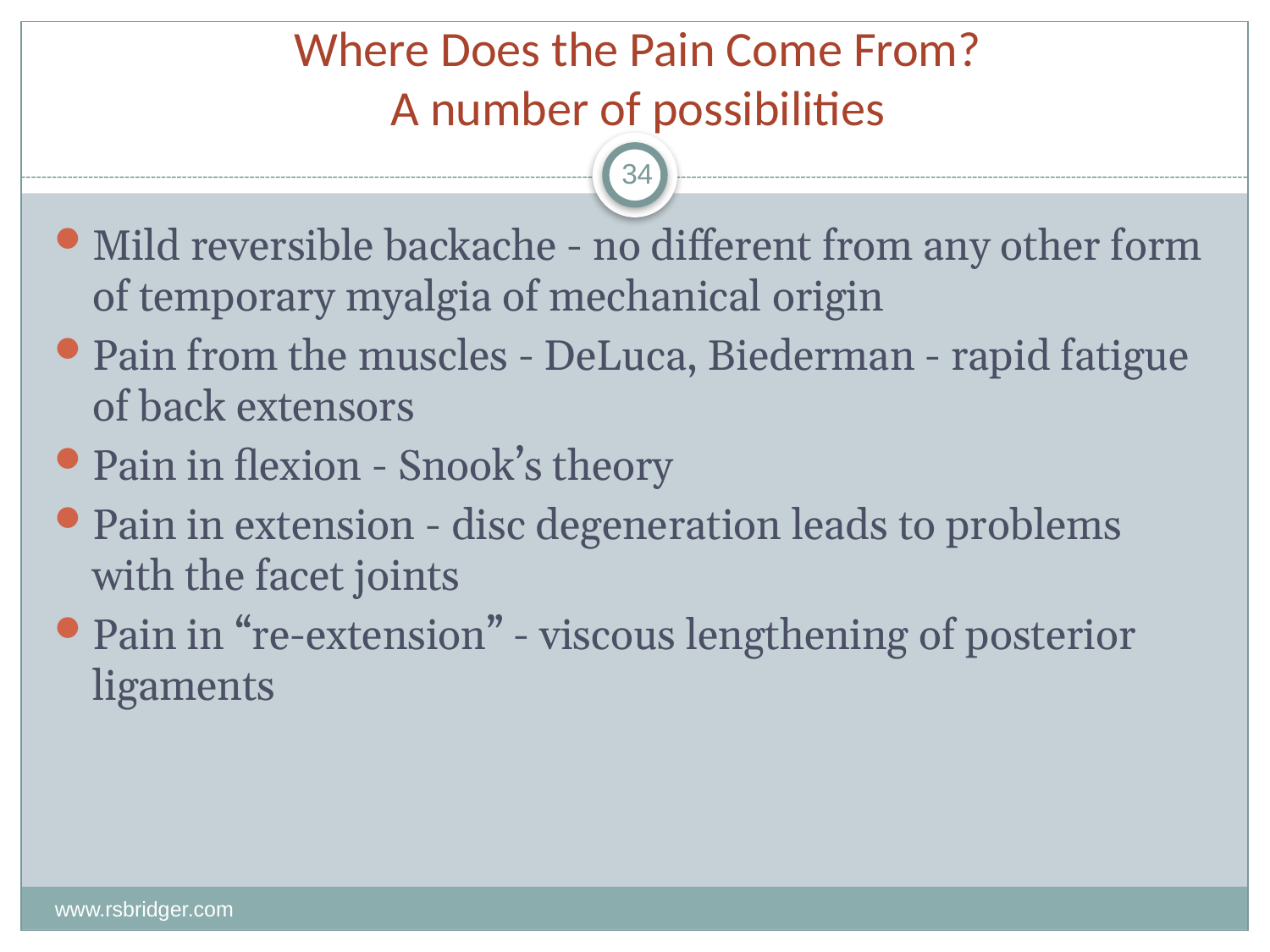

# Where Does the Pain Come From? A number of possibilities
34
Mild reversible backache - no different from any other form of temporary myalgia of mechanical origin
Pain from the muscles - DeLuca, Biederman - rapid fatigue of back extensors
Pain in flexion - Snook’s theory
Pain in extension - disc degeneration leads to problems with the facet joints
Pain in “re-extension” - viscous lengthening of posterior ligaments
www.rsbridger.com